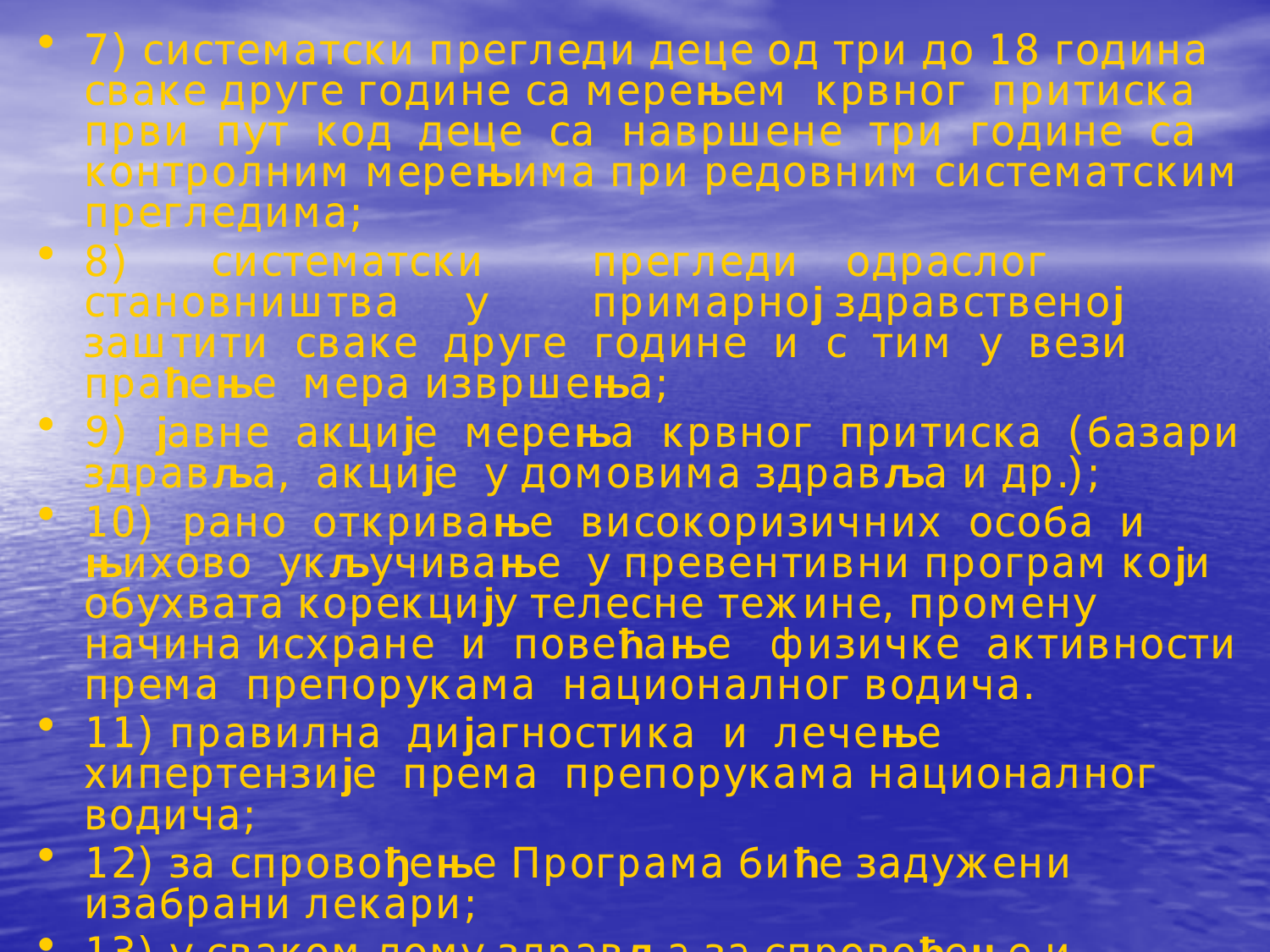

7) систематски прегледи деце од три до 18 година сваке друге године са мерењем  крвног  притиска  први  пут  код  деце  са  навршене  три  године  са контролним мерењима при редовним систематским прегледима;
8)	систематски	прегледи	одраслог становништва	у	примарној здравственој  заштити  сваке  друге  године  и  с  тим  у  вези  праћење  мера извршења;
9)  јавне  акције  мерења  крвног  притиска  (базари  здравља,  акције  у домовима здравља и др.);
10)  рано  откривање  високоризичних  особа  и  њихово  укључивање  у превентивни програм који обухвата корекцију телесне тежине, промену начина исхране  и  повећање   физичке  активности  према  препорукама  националног водича.
11) правилна  дијагностика  и  лечење  хипертензије  према  препорукама националног водича;
12) за спровођење Програма биће задужени изабрани лекари;
13) у сваком дому здравља за спровођење и координацију Програма биће задужен по један лекар.